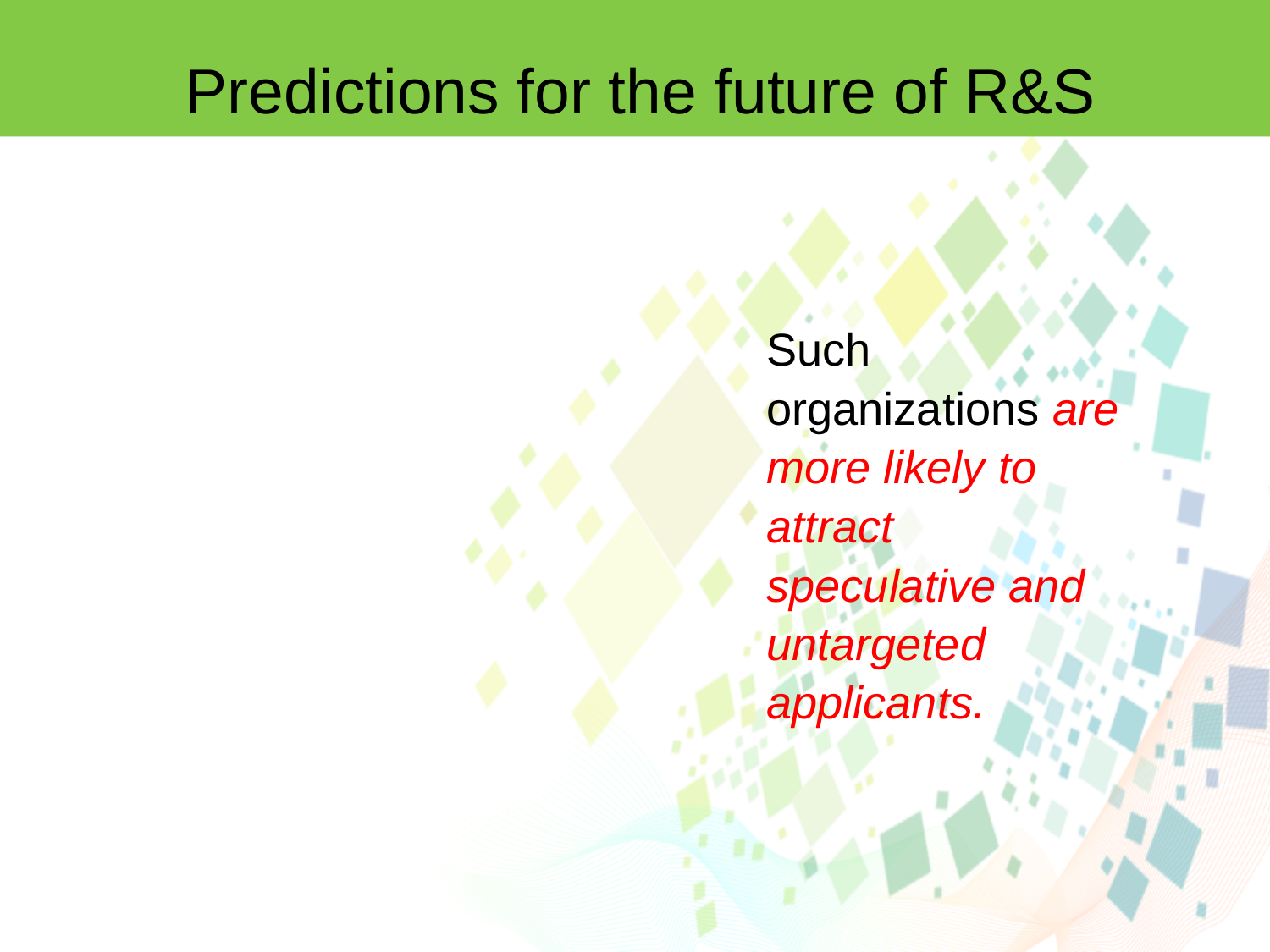

Predictions for the future of R&S
Such organizations are more likely to attract speculative and untargeted applicants.